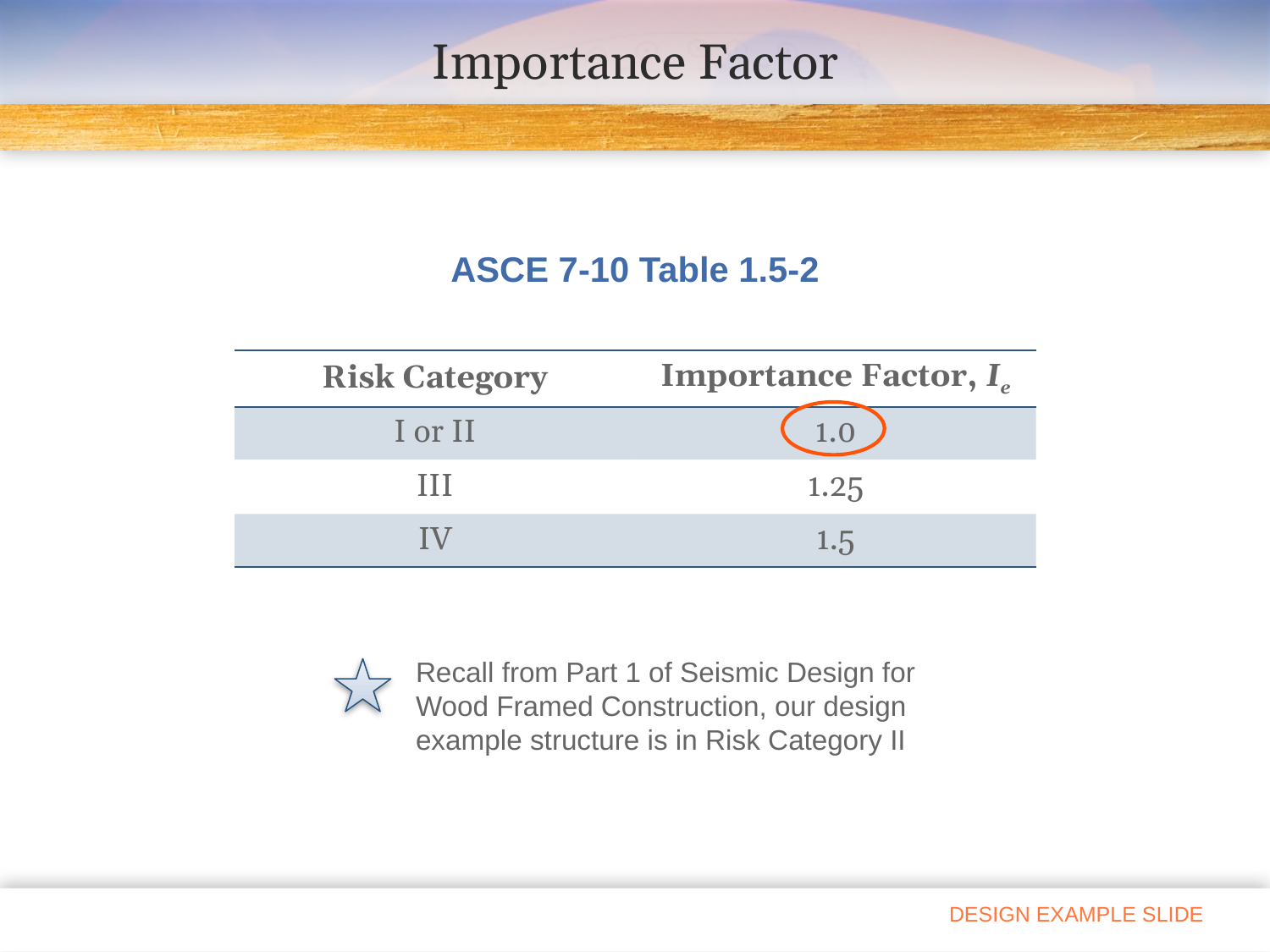

# Importance Factor
ASCE 7-10 Table 1.5-2
| Risk Category | Importance Factor, Ie |
| --- | --- |
| I or II | 1.0 |
| III | 1.25 |
| IV | 1.5 |

Recall from Part 1 of Seismic Design for Wood Framed Construction, our design example structure is in Risk Category II

DESIGN EXAMPLE SLIDE